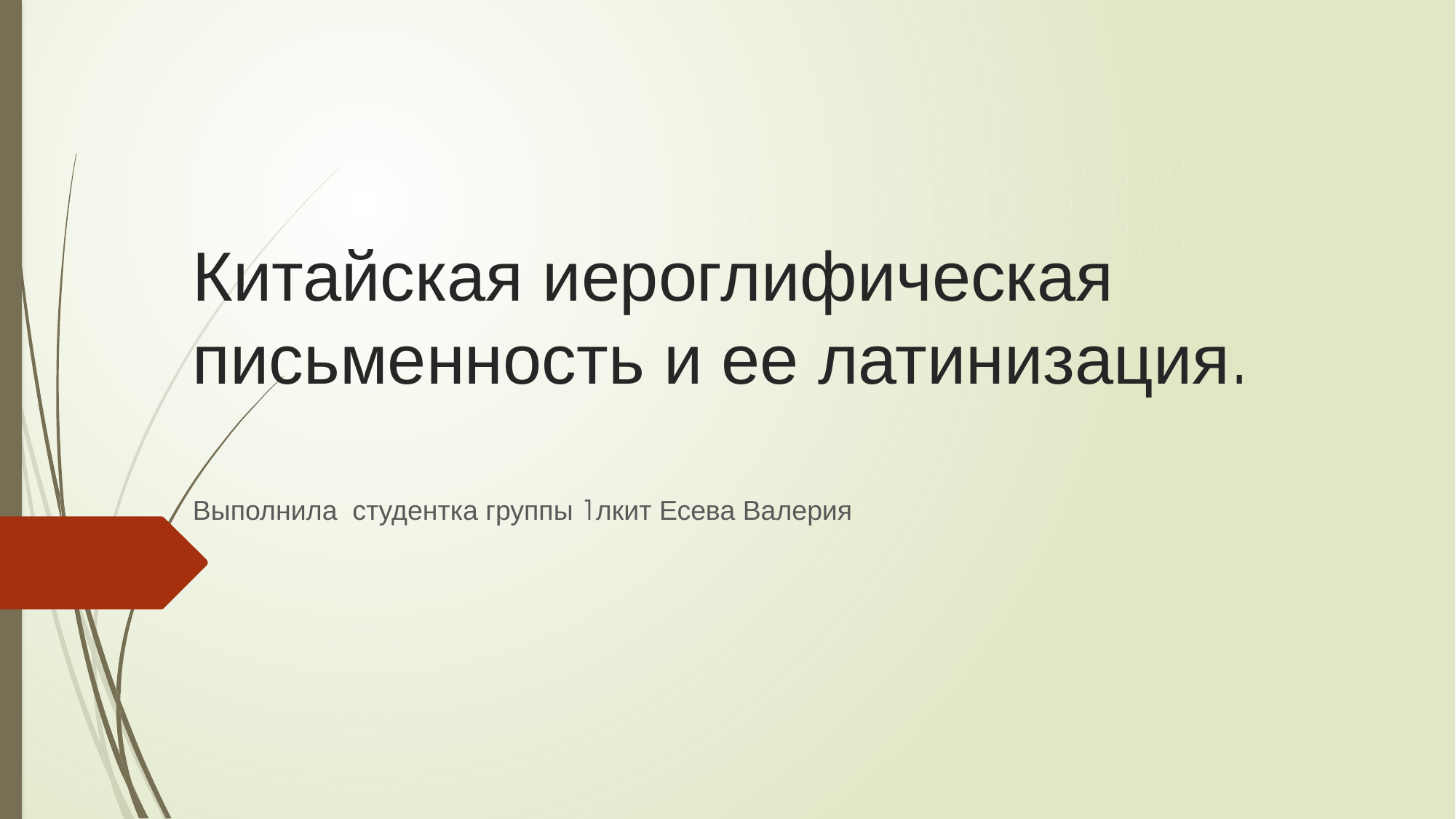

# Китайская иероглифическая письменность и ее латинизация.
Выполнила  студентка группы 1лкит Есева Валерия